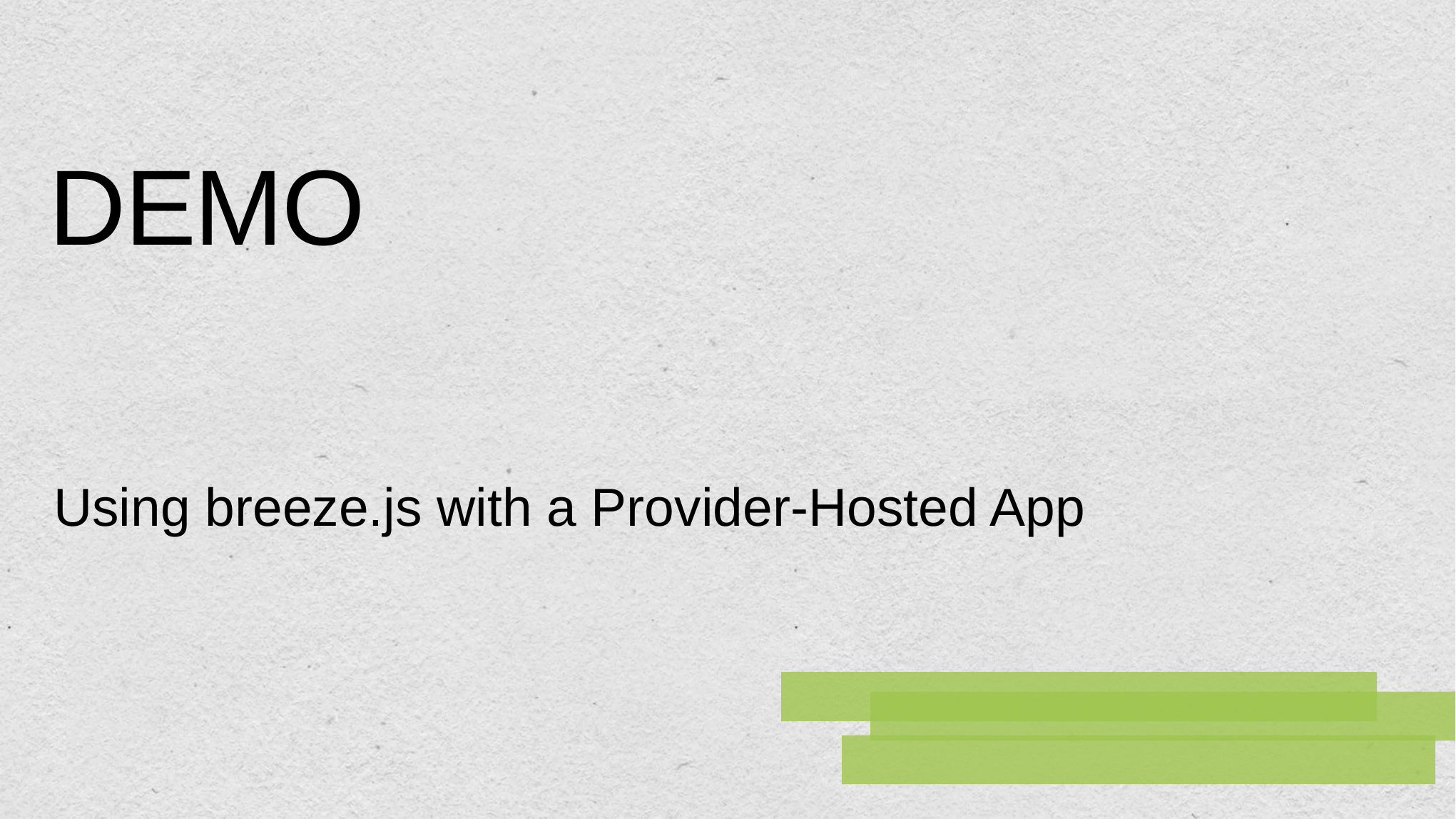

# DEMO
Using breeze.js with a Provider-Hosted App